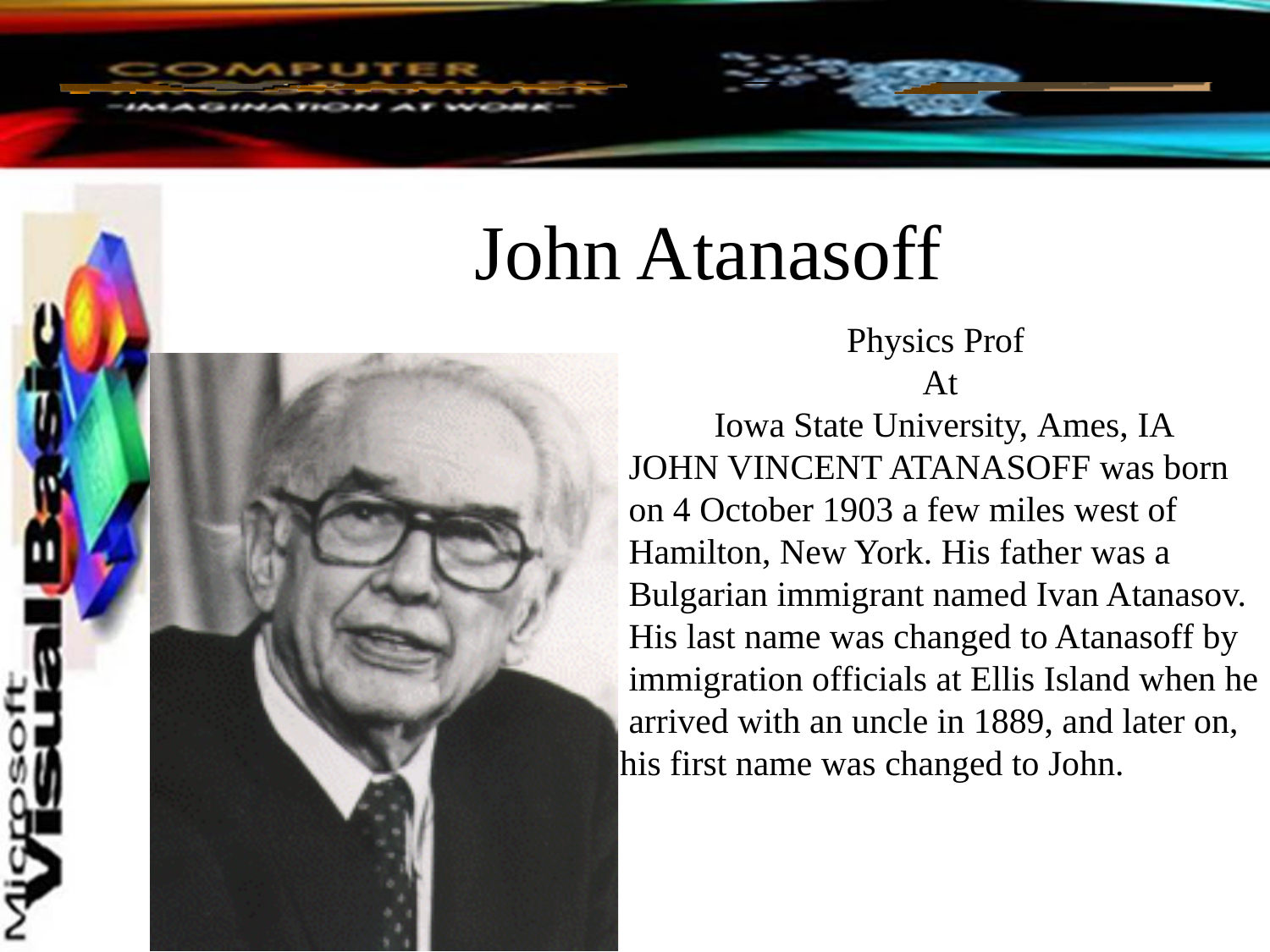

# John Atanasoff
Physics Prof
At
Iowa State University, Ames, IA
 JOHN VINCENT ATANASOFF was born
 on 4 October 1903 a few miles west of
 Hamilton, New York. His father was a
 Bulgarian immigrant named Ivan Atanasov.
 His last name was changed to Atanasoff by
 immigration officials at Ellis Island when he
 arrived with an uncle in 1889, and later on,
his first name was changed to John.